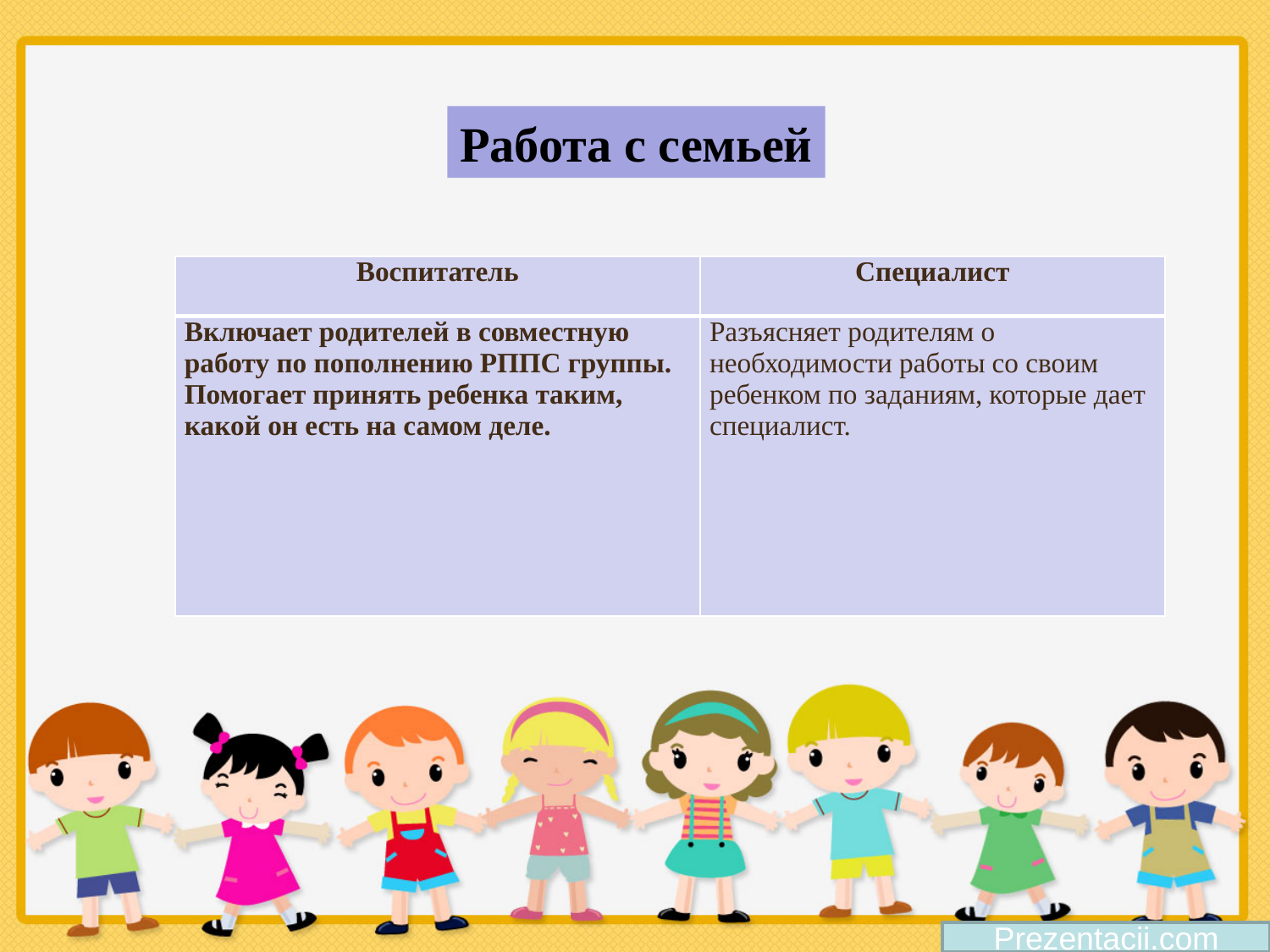

Работа с семьей
| Воспитатель | Специалист |
| --- | --- |
| Включает родителей в совместную работу по пополнению РППС группы. Помогает принять ребенка таким, какой он есть на самом деле. | Разъясняет родителям о необходимости работы со своим ребенком по заданиям, которые дает специалист. |
Prezentacii.com